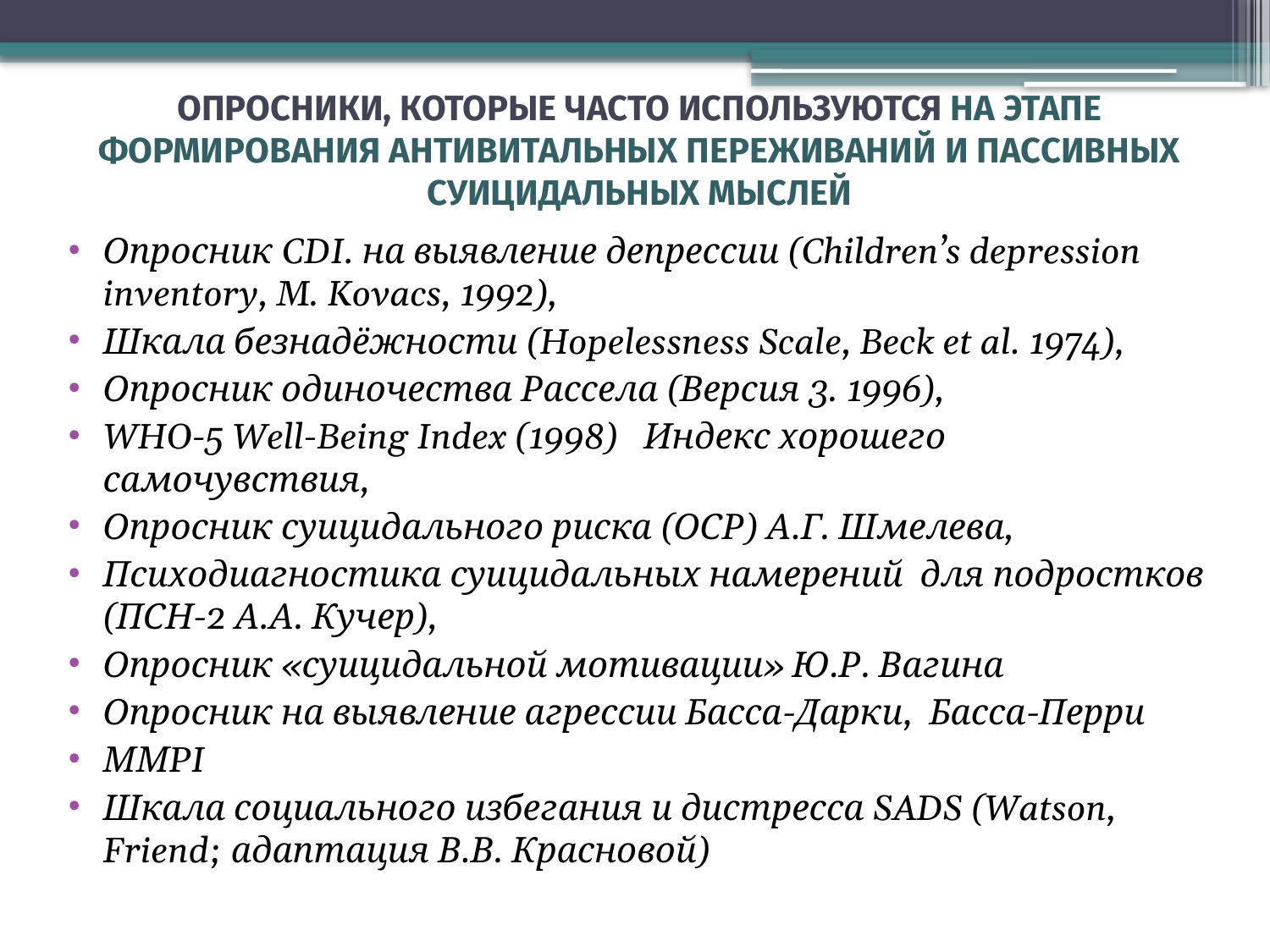

# ОПРОСНИКИ, КОТОРЫЕ ЧАСТО ИСПОЛЬЗУЮТСЯ НА ЭТАПЕ ФОРМИРОВАНИЯ АНТИВИТАЛЬНЫХ ПЕРЕЖИВАНИЙ И ПАССИВНЫХ СУИЦИДАЛЬНЫХ МЫСЛЕЙ
Опросник CDI. на выявление депрессии (Children’s depression inventory, M. Kovacs, 1992),
Шкала безнадёжности (Hopelessness Scale, Beck et al. 1974),
Опросник одиночества Рассела (Версия 3. 1996),
WHO-5 Well-Being Index (1998)   Индекс хорошего самочувствия,
Опросник суицидального риска (ОСР) А.Г. Шмелева,
Психодиагностика суицидальных намерений  для подростков (ПСН-2 А.А. Кучер),
Опросник «суицидальной мотивации» Ю.Р. Вагина
Опросник на выявление агрессии Басса-Дарки,  Басса-Перри
ММPI
Шкала социального избегания и дистресса SADS (Watson, Friend; адаптация В.В. Красновой)